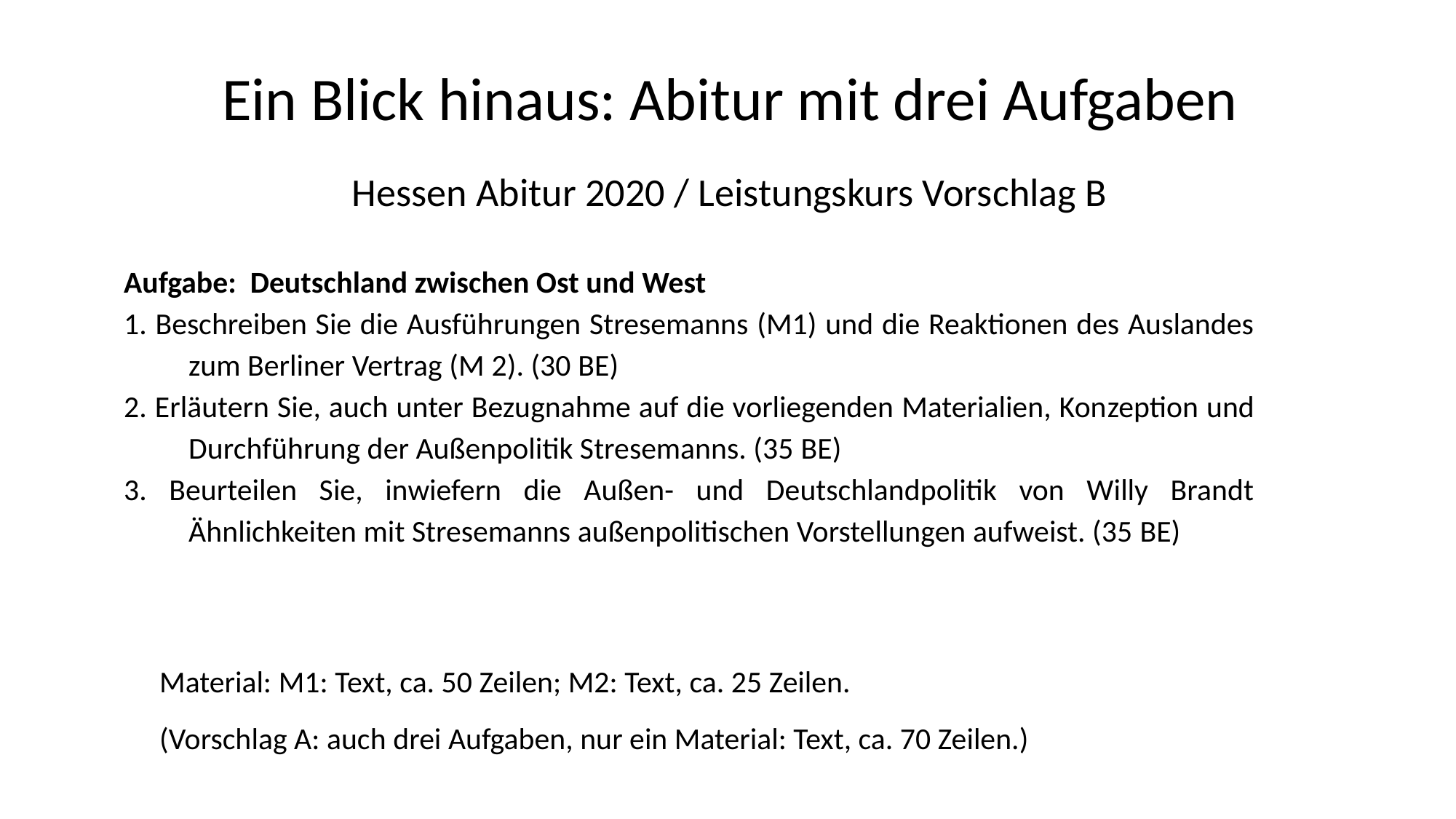

Ein Blick hinaus: Abitur mit drei Aufgaben
Hessen Abitur 2020 / Leistungskurs Vorschlag B
# Aufgabe:  Deutschland zwischen Ost und West
1. Beschreiben Sie die Ausführungen Stresemanns (M1) und die Reaktionen des Auslandes zum Berliner Vertrag (M 2). (30 BE)
2. Erläutern Sie, auch unter Bezugnahme auf die vorliegenden Materialien, Kon­zep­tion und Durchführung der Außenpolitik Stresemanns. (35 BE)
3. Beurteilen Sie, inwiefern die Außen- und Deutschlandpolitik von Willy Brandt Ähnlichkeiten mit Stresemanns außenpolitischen Vorstellungen aufweist. (35 BE)
Material: M1: Text, ca. 50 Zeilen; M2: Text, ca. 25 Zeilen.
(Vorschlag A: auch drei Aufgaben, nur ein Material: Text, ca. 70 Zeilen.)